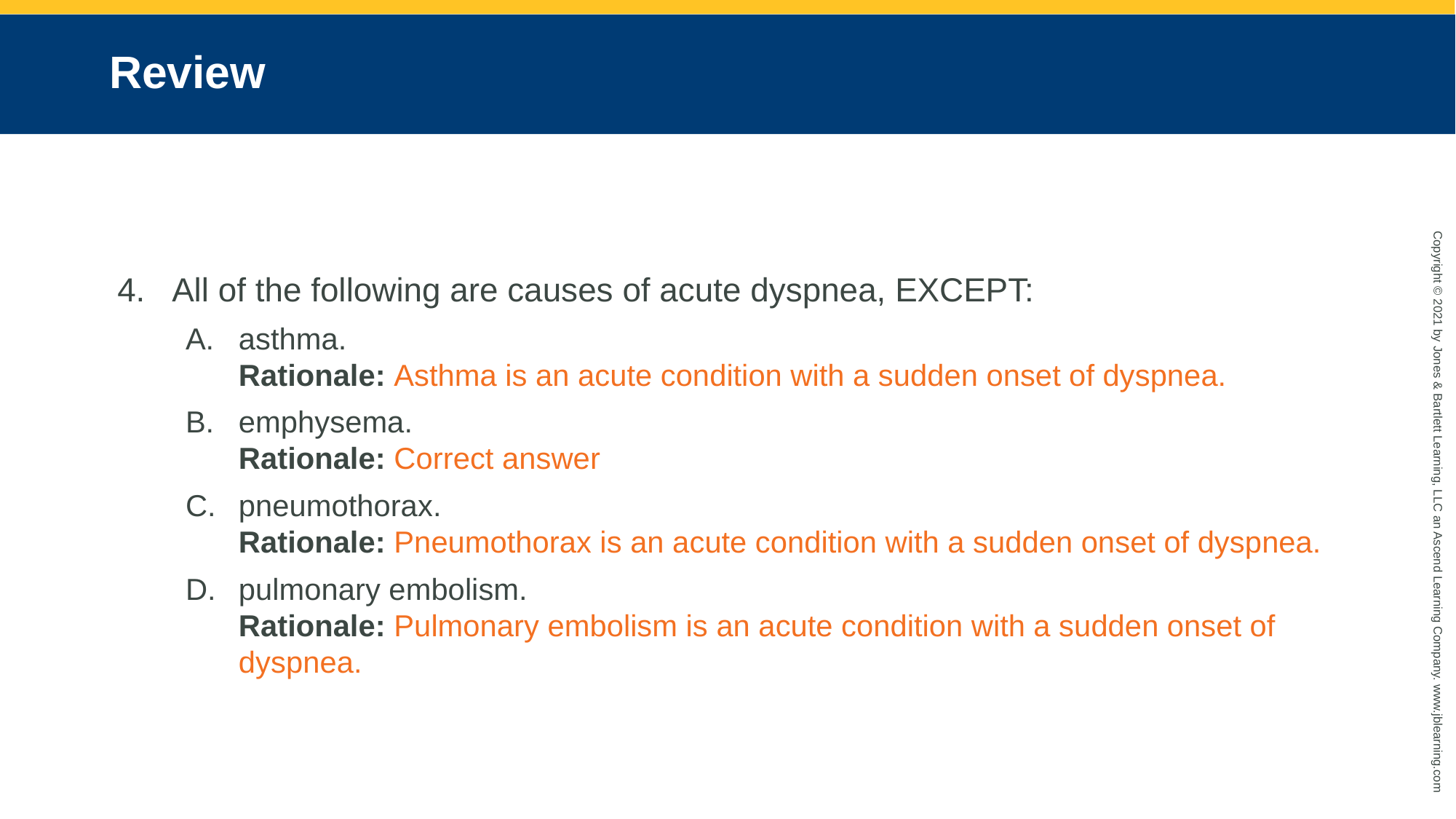

# Review
All of the following are causes of acute dyspnea, EXCEPT:
asthma.
Rationale: Asthma is an acute condition with a sudden onset of dyspnea.
emphysema.
Rationale: Correct answer
pneumothorax.
Rationale: Pneumothorax is an acute condition with a sudden onset of dyspnea.
pulmonary embolism.
Rationale: Pulmonary embolism is an acute condition with a sudden onset of dyspnea.